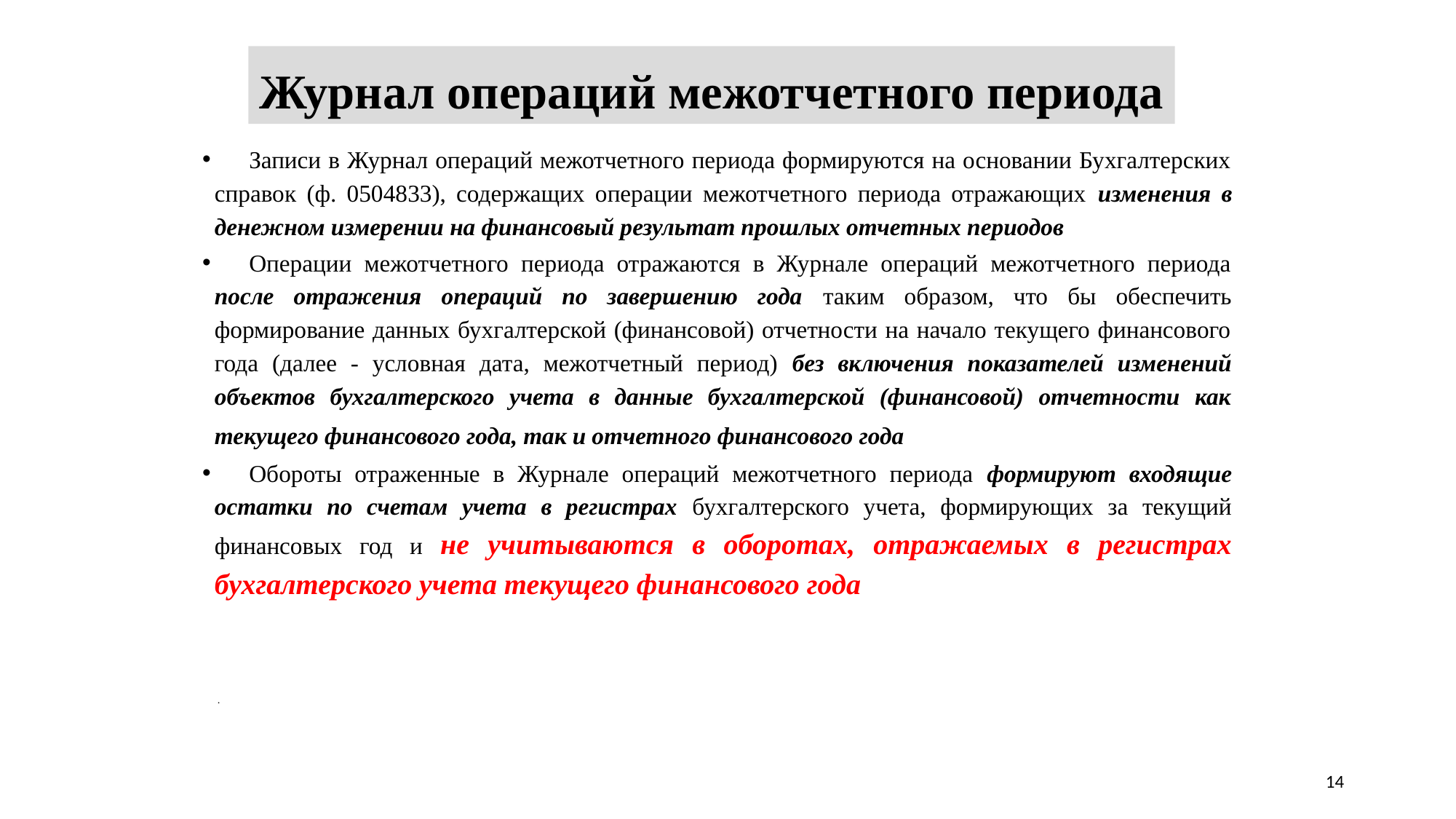

Журнал операций межотчетного периода
Записи в Журнал операций межотчетного периода формируются на основании Бухгалтерских справок (ф. 0504833), содержащих операции межотчетного периода отражающих изменения в денежном измерении на финансовый результат прошлых отчетных периодов
Операции межотчетного периода отражаются в Журнале операций межотчетного периода после отражения операций по завершению года таким образом, что бы обеспечить формирование данных бухгалтерской (финансовой) отчетности на начало текущего финансового года (далее - условная дата, межотчетный период) без включения показателей изменений объектов бухгалтерского учета в данные бухгалтерской (финансовой) отчетности как текущего финансового года, так и отчетного финансового года
Обороты отраженные в Журнале операций межотчетного периода формируют входящие остатки по счетам учета в регистрах бухгалтерского учета, формирующих за текущий финансовых год и не учитываются в оборотах, отражаемых в регистрах бухгалтерского учета текущего финансового года

 .

14